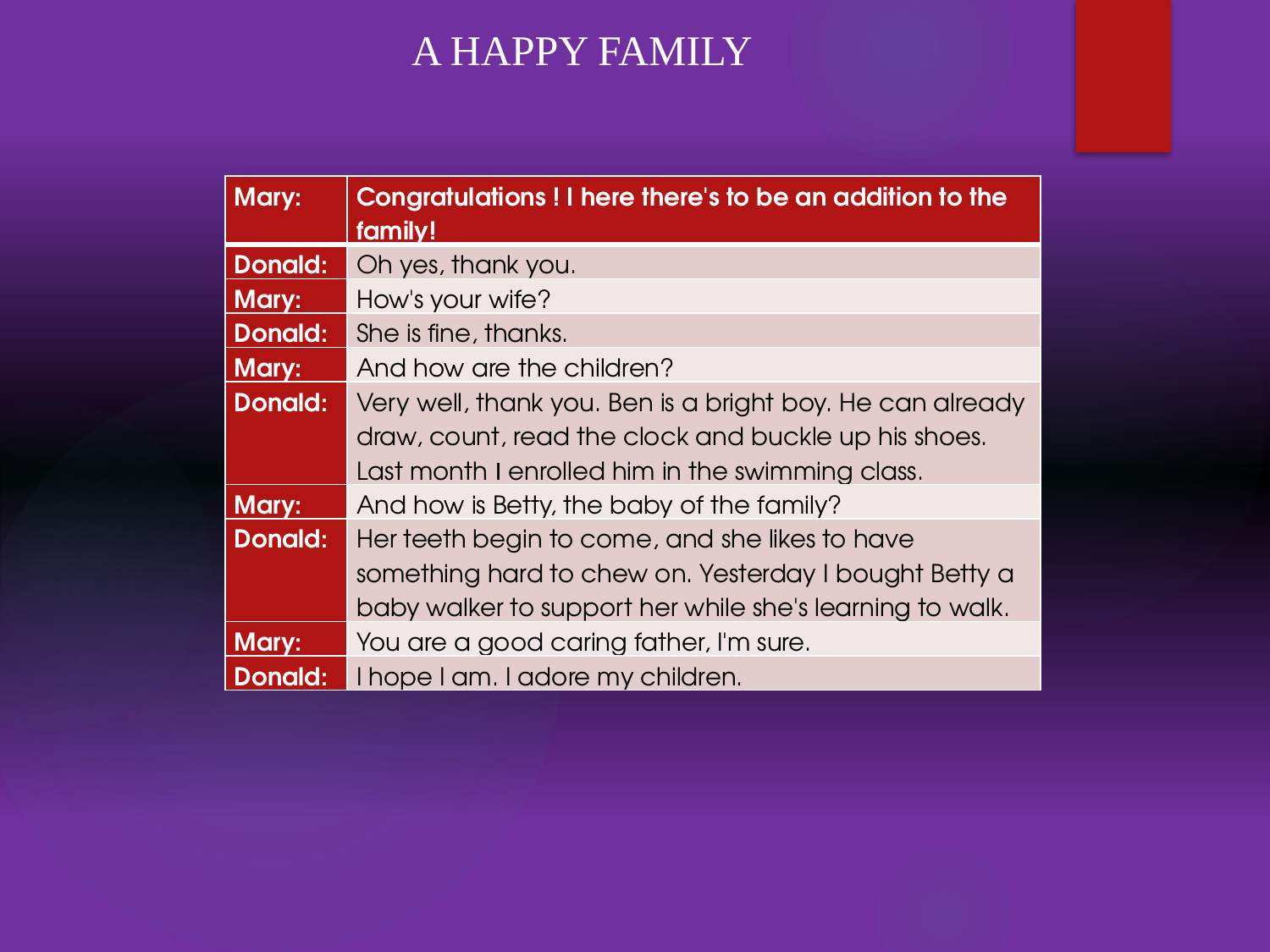

# A HAPPY FAMILY
| Mary: | Congratulations ! I here there's to be an addition to the family! |
| --- | --- |
| Donald: | Oh yes, thank you. |
| Mary: | How's your wife? |
| Donald: | She is fine, thanks. |
| Mary: | And how are the children? |
| Donald: | Very well, thank you. Ben is a bright boy. He can already draw, count, read the clock and buckle up his shoes. Last month І enrolled him in the swimming class. |
| Mary: | And how is Betty, the baby of the family? |
| Donald: | Her teeth begin to come, and she likes to have something hard to chew on. Yesterday I bought Betty a baby walker to support her while she's learning to walk. |
| Mary: | You are a good caring father, I'm sure. |
| Donald: | I hope I am. I adore my children. |